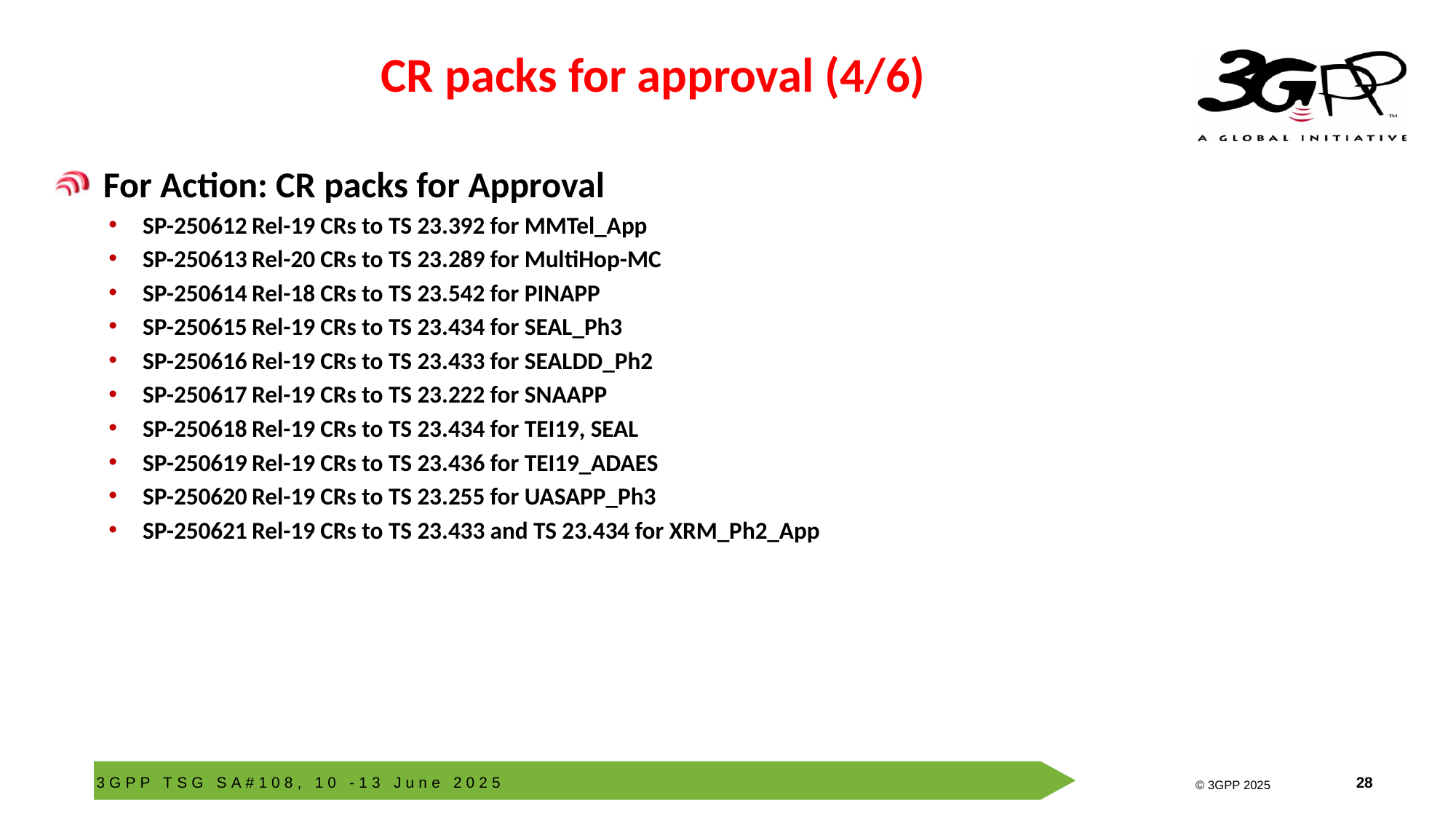

# CR packs for approval (4/6)
 For Action: CR packs for Approval
SP-250612	Rel-19 CRs to TS 23.392 for MMTel_App
SP-250613	Rel-20 CRs to TS 23.289 for MultiHop-MC
SP-250614	Rel-18 CRs to TS 23.542 for PINAPP
SP-250615	Rel-19 CRs to TS 23.434 for SEAL_Ph3
SP-250616	Rel-19 CRs to TS 23.433 for SEALDD_Ph2
SP-250617	Rel-19 CRs to TS 23.222 for SNAAPP
SP-250618	Rel-19 CRs to TS 23.434 for TEI19, SEAL
SP-250619	Rel-19 CRs to TS 23.436 for TEI19_ADAES
SP-250620	Rel-19 CRs to TS 23.255 for UASAPP_Ph3
SP-250621	Rel-19 CRs to TS 23.433 and TS 23.434 for XRM_Ph2_App